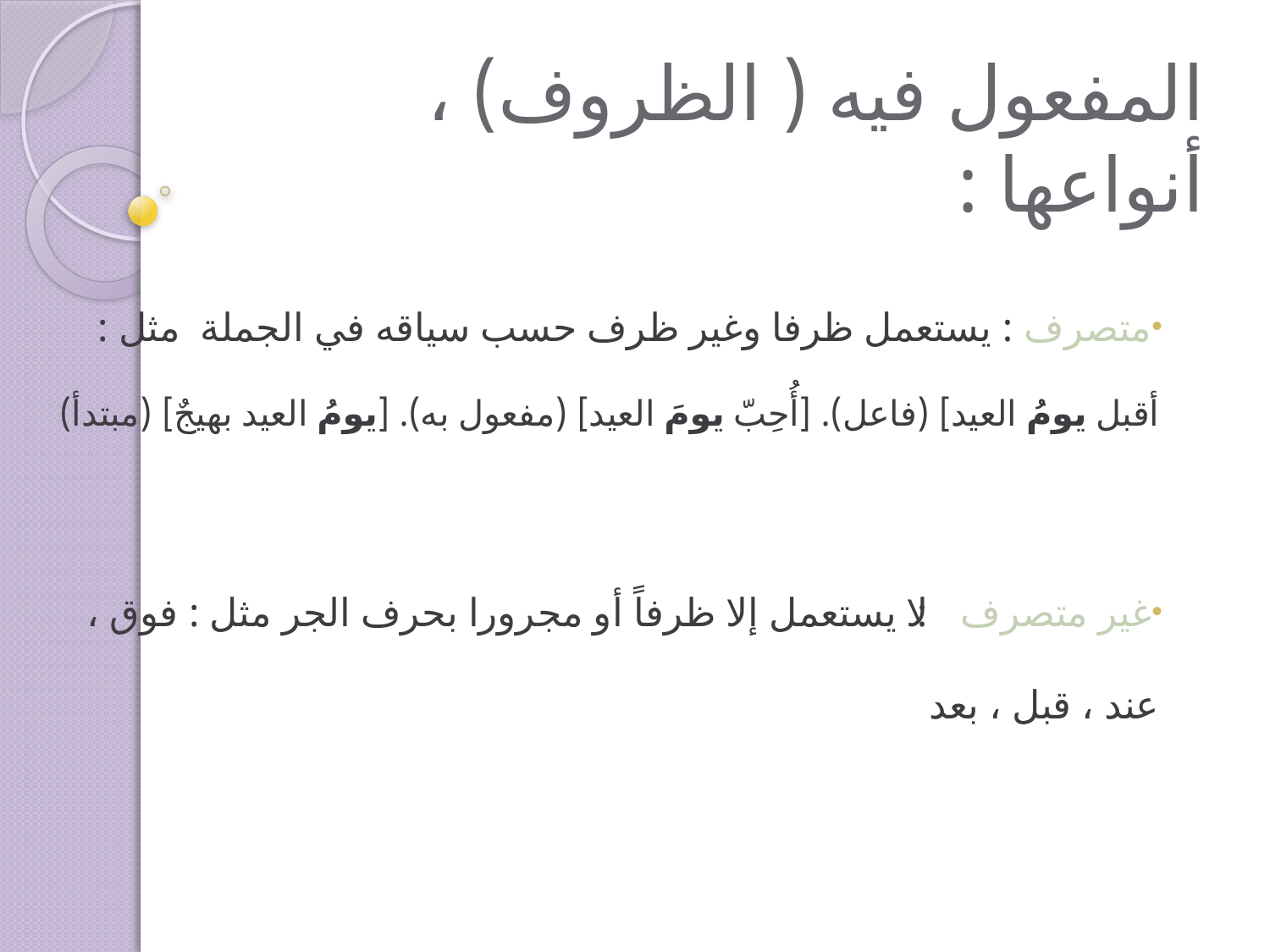

# المفعول فيه ( الظروف) ، أنواعها :
متصرف : يستعمل ظرفا وغير ظرف حسب سياقه في الجملة  مثل : أقبل يومُ العيد] (فاعل). [أُحِبّ يومَ العيد] (مفعول به). [يومُ العيد بهيجٌ] (مبتدأ)

غير متصرف : لا يستعمل إلا ظرفاً أو مجرورا بحرف الجر مثل : فوق ، عند ، قبل ، بعد